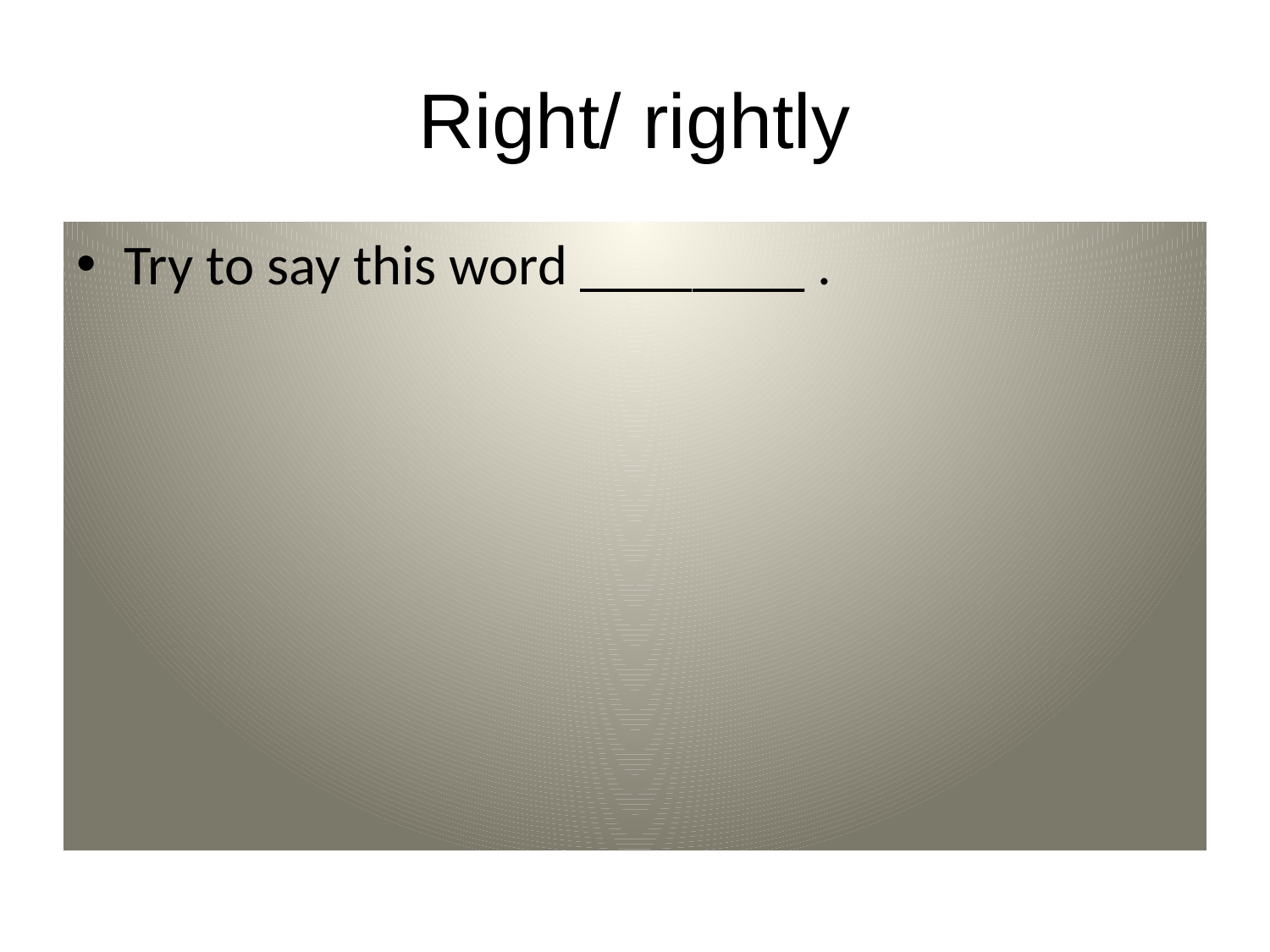

# Right/ rightly
Try to say this word ________ .